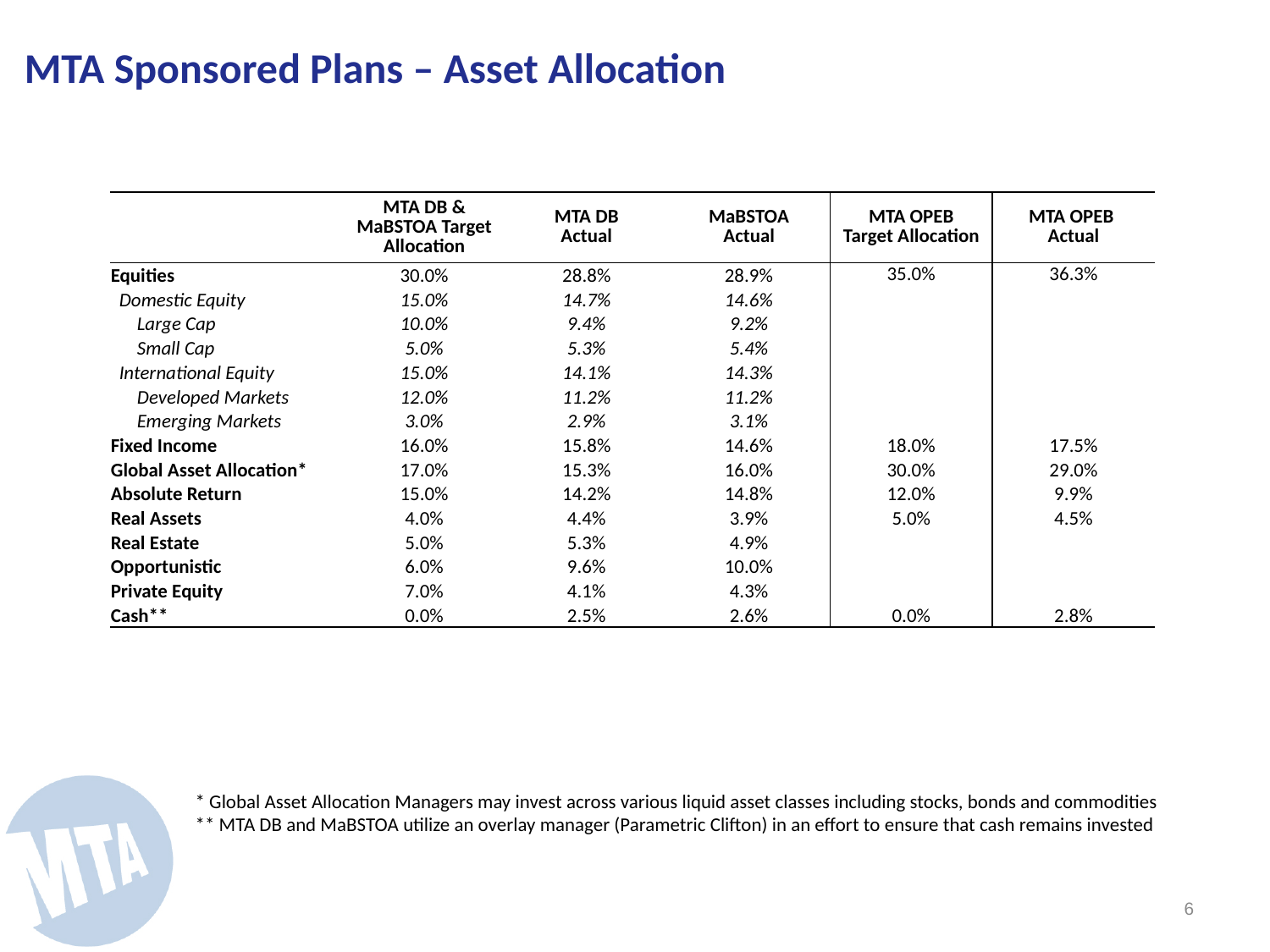

MTA Sponsored Plans – Asset Allocation
|  | MTA DB & MaBSTOA Target Allocation | MTA DB Actual | MaBSTOA Actual | MTA OPEB Target Allocation | MTA OPEB Actual |
| --- | --- | --- | --- | --- | --- |
| Equities | 30.0% | 28.8% | 28.9% | 35.0% | 36.3% |
| Domestic Equity | 15.0% | 14.7% | 14.6% |  |  |
| Large Cap | 10.0% | 9.4% | 9.2% |  |  |
| Small Cap | 5.0% | 5.3% | 5.4% |  |  |
| International Equity | 15.0% | 14.1% | 14.3% |  |  |
| Developed Markets | 12.0% | 11.2% | 11.2% |  |  |
| Emerging Markets | 3.0% | 2.9% | 3.1% |  |  |
| Fixed Income | 16.0% | 15.8% | 14.6% | 18.0% | 17.5% |
| Global Asset Allocation\* | 17.0% | 15.3% | 16.0% | 30.0% | 29.0% |
| Absolute Return | 15.0% | 14.2% | 14.8% | 12.0% | 9.9% |
| Real Assets | 4.0% | 4.4% | 3.9% | 5.0% | 4.5% |
| Real Estate | 5.0% | 5.3% | 4.9% |  |  |
| Opportunistic | 6.0% | 9.6% | 10.0% |  |  |
| Private Equity | 7.0% | 4.1% | 4.3% |  |  |
| Cash\*\* | 0.0% | 2.5% | 2.6% | 0.0% | 2.8% |
* Global Asset Allocation Managers may invest across various liquid asset classes including stocks, bonds and commodities
** MTA DB and MaBSTOA utilize an overlay manager (Parametric Clifton) in an effort to ensure that cash remains invested
6